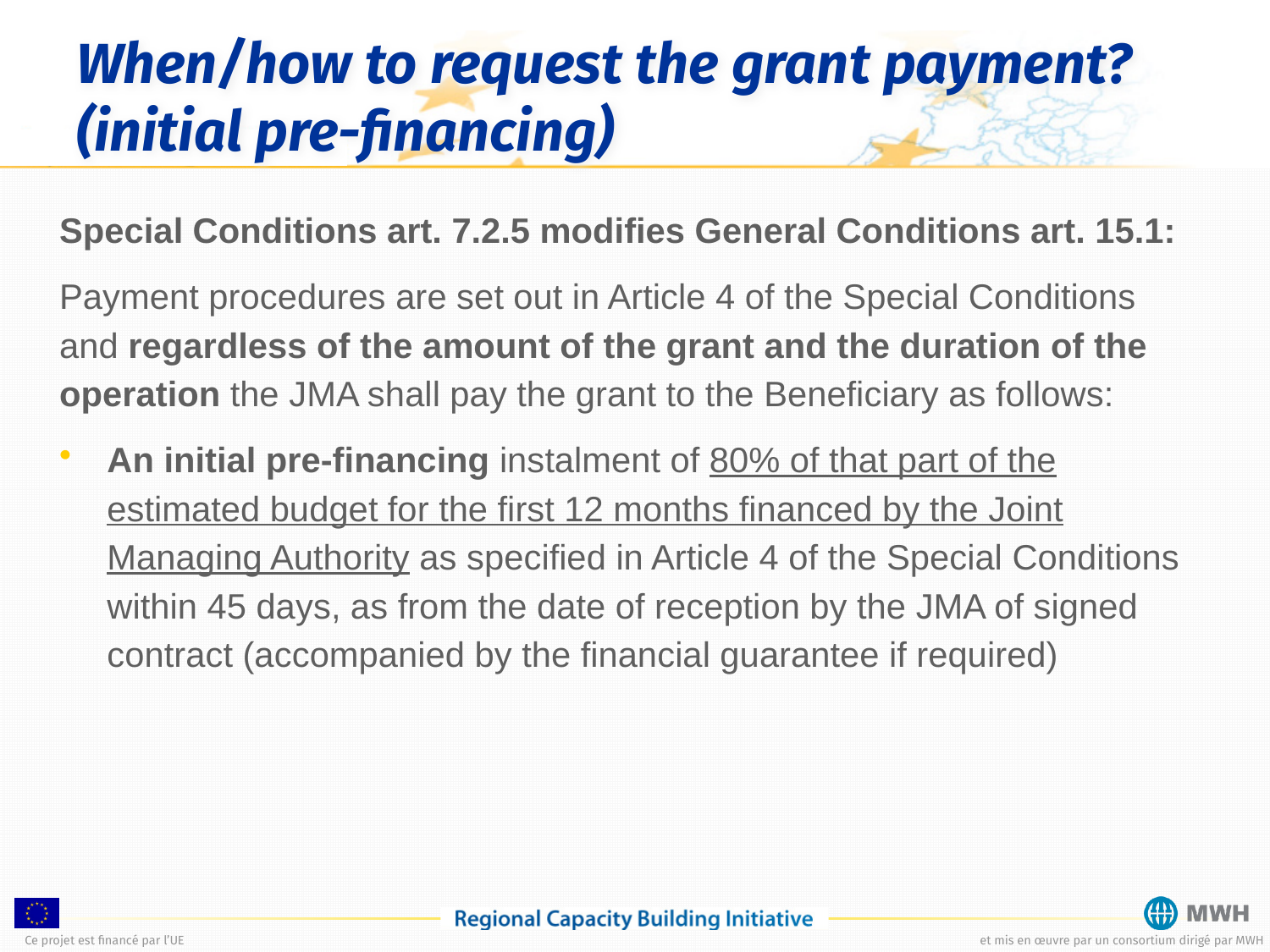

# When/how to request the grant payment? (initial pre-financing)
Special Conditions art. 7.2.5 modifies General Conditions art. 15.1:
Payment procedures are set out in Article 4 of the Special Conditions and regardless of the amount of the grant and the duration of the operation the JMA shall pay the grant to the Beneficiary as follows:
An initial pre-financing instalment of 80% of that part of the estimated budget for the first 12 months financed by the Joint Managing Authority as specified in Article 4 of the Special Conditions within 45 days, as from the date of reception by the JMA of signed contract (accompanied by the financial guarantee if required)